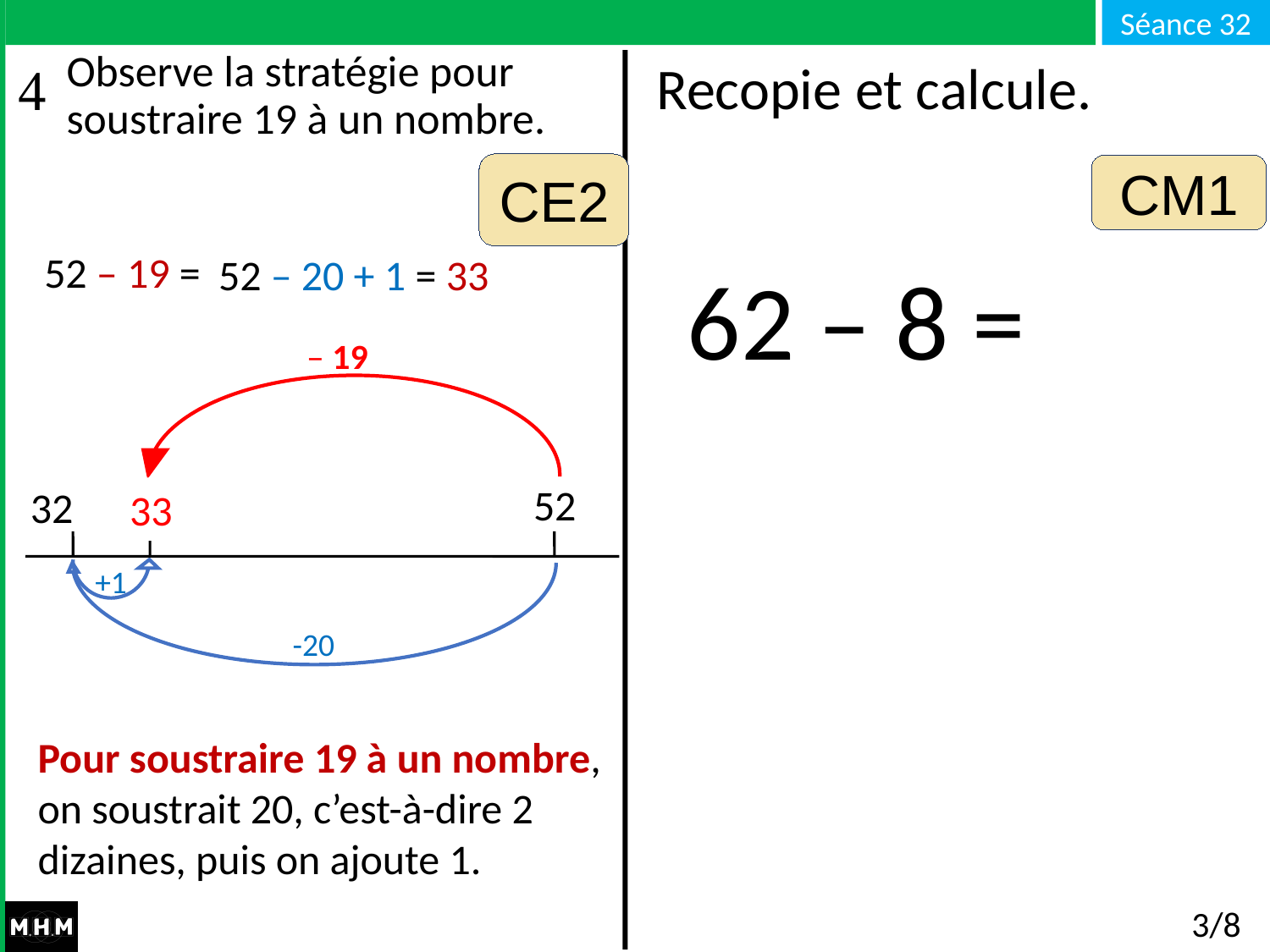

Observe la stratégie pour soustraire 19 à un nombre.

Recopie et calcule.
CE2
CM1
52 – 20 + 1 = 33
52 – 19 =
62 – 8 =
– 19

52
32
?
33
+1

-20
Pour soustraire 19 à un nombre, on soustrait 20, c’est-à-dire 2 dizaines, puis on ajoute 1.
# 3/8